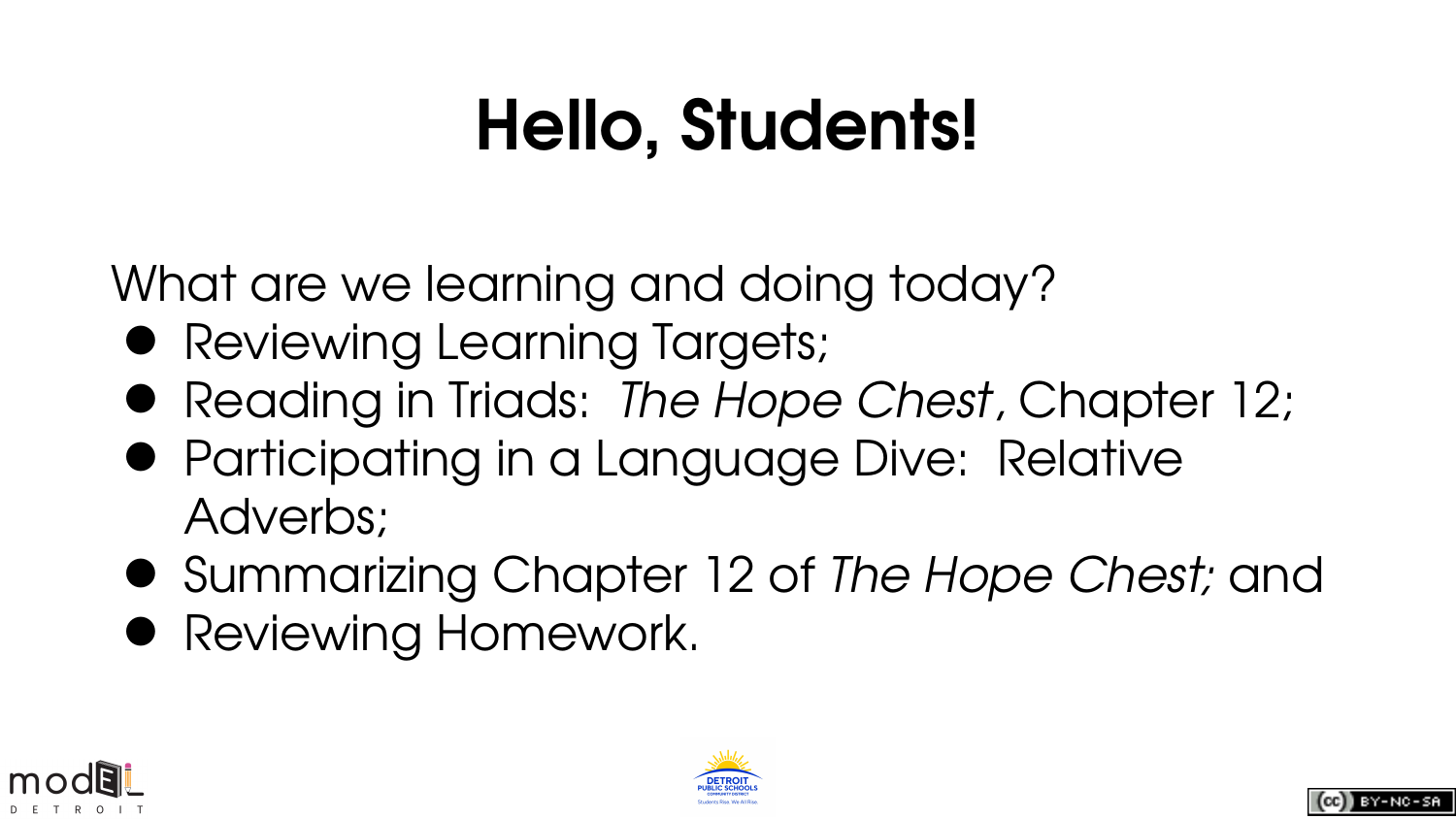

# Hello, Students!
What are we learning and doing today?
Reviewing Learning Targets;
Reading in Triads:  The Hope Chest, Chapter 12;
Participating in a Language Dive:  Relative Adverbs;
Summarizing Chapter 12 of The Hope Chest; and
Reviewing Homework.